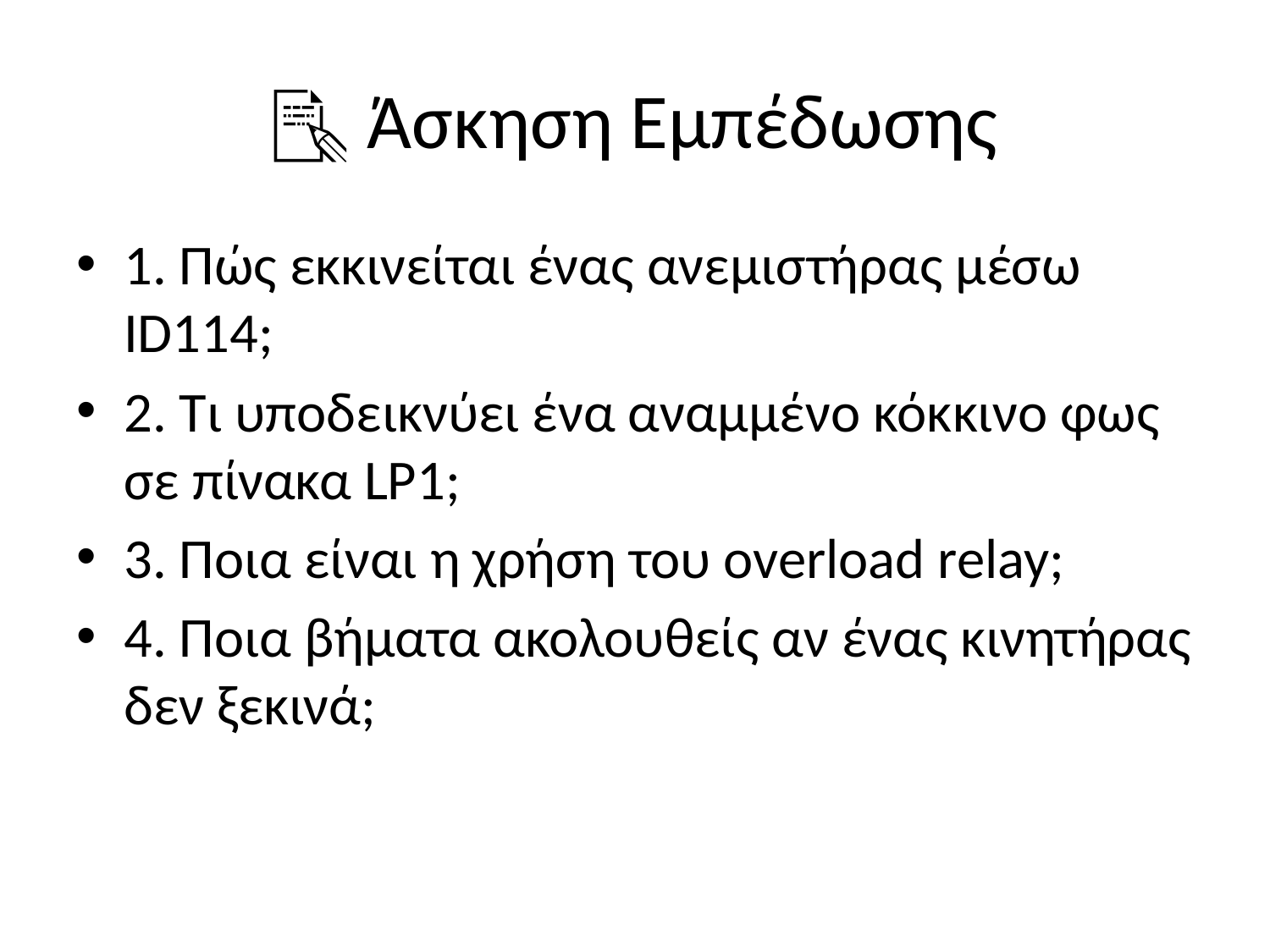

# 📝 Άσκηση Εμπέδωσης
1. Πώς εκκινείται ένας ανεμιστήρας μέσω ID114;
2. Τι υποδεικνύει ένα αναμμένο κόκκινο φως σε πίνακα LP1;
3. Ποια είναι η χρήση του overload relay;
4. Ποια βήματα ακολουθείς αν ένας κινητήρας δεν ξεκινά;